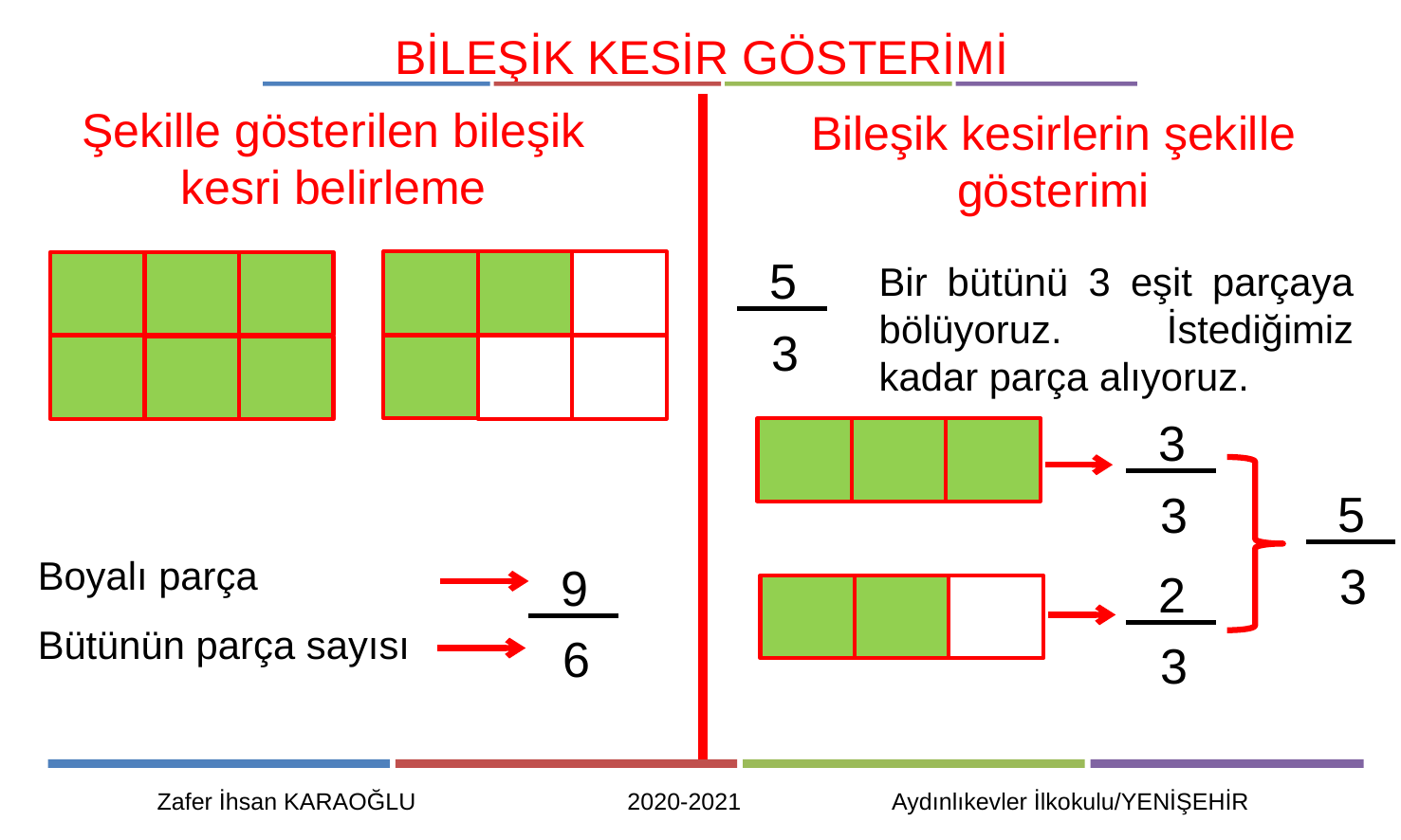

BİLEŞİK KESİR GÖSTERİMİ

Şekille gösterilen bileşik kesri belirleme
Bileşik kesirlerin şekille gösterimi
5
3

Bir bütünü 3 eşit parçaya bölüyoruz. İstediğimiz kadar parça alıyoruz.
3
3

5
3
Boyalı parça
9
2
3

Bütünün parça sayısı
6

Zafer İhsan KARAOĞLU                                2020-2021                       Aydınlıkevler İlkokulu/YENİŞEHİR